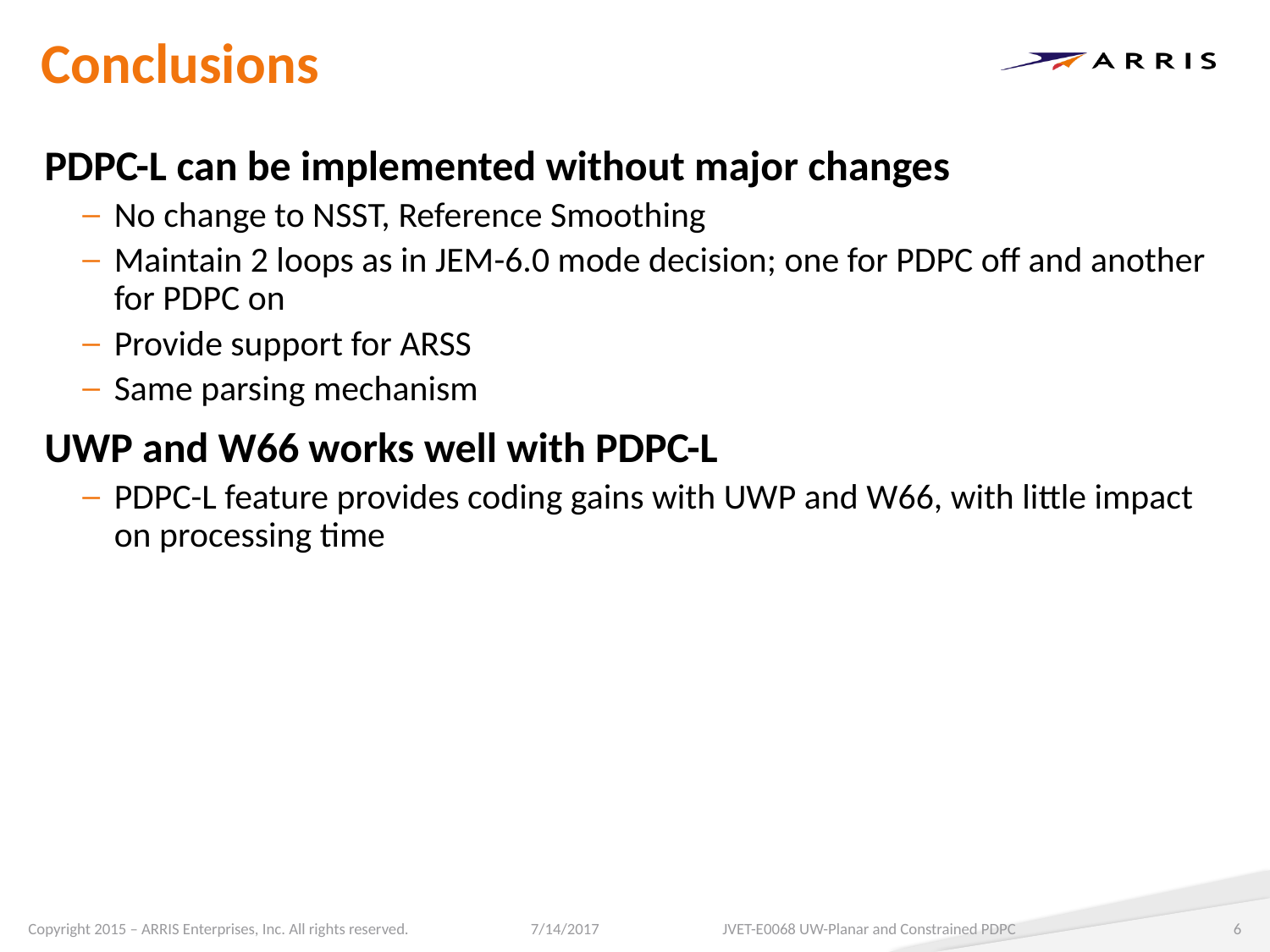

# Conclusions
PDPC-L can be implemented without major changes
No change to NSST, Reference Smoothing
Maintain 2 loops as in JEM-6.0 mode decision; one for PDPC off and another for PDPC on
Provide support for ARSS
Same parsing mechanism
UWP and W66 works well with PDPC-L
PDPC-L feature provides coding gains with UWP and W66, with little impact on processing time

7/14/2017
JVET-E0068 UW-Planar and Constrained PDPC
6